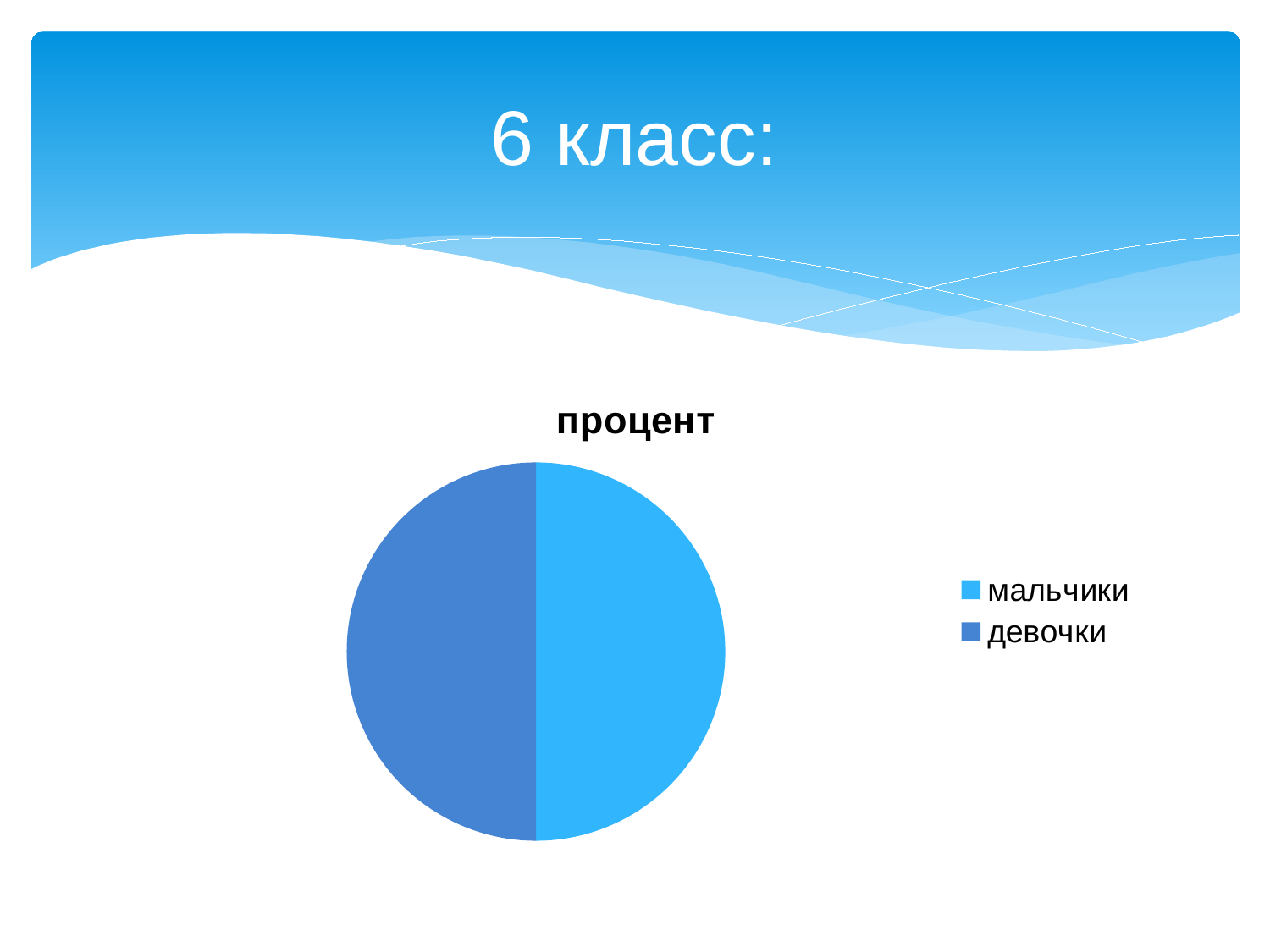

# 6 класс:

### Chart:

| Category | процент |
|---|---|
| мальчики | 50.0 |
| девочки | 50.0 |